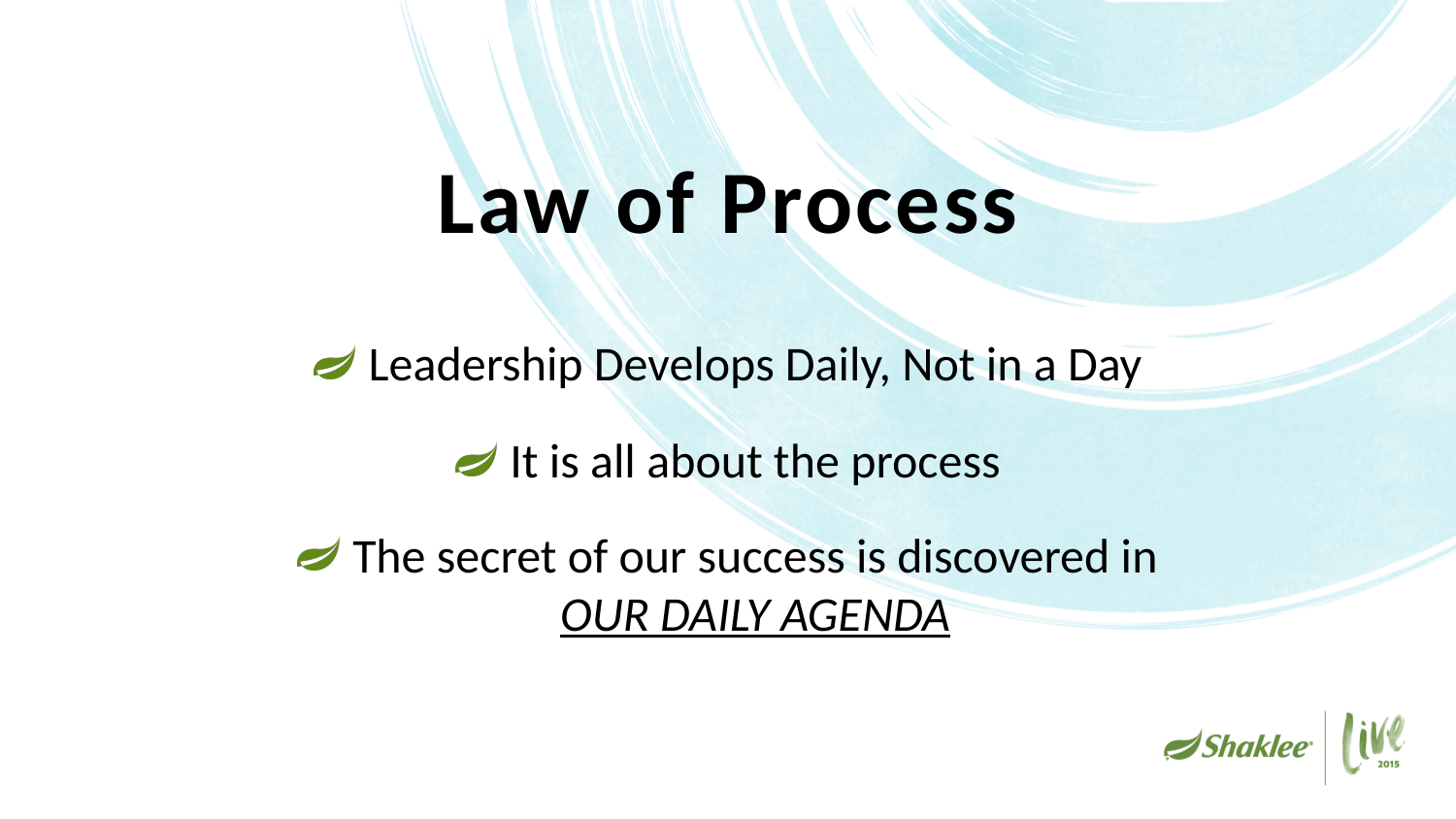

# Law of Process
Leadership Develops Daily, Not in a Day
It is all about the process
The secret of our success is discovered in
OUR DAILY AGENDA